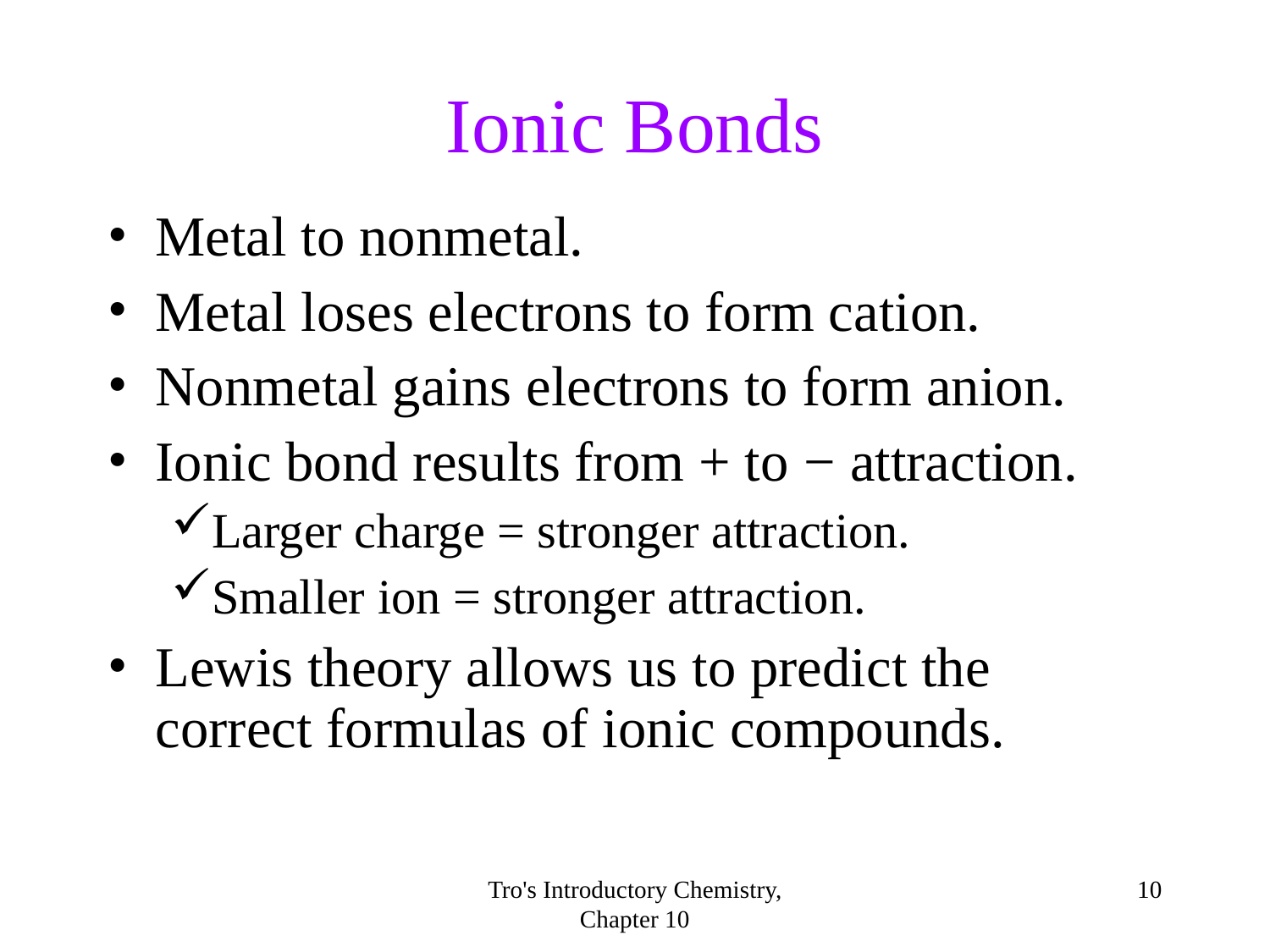

Ionic Bonds
Metal to nonmetal.
Metal loses electrons to form cation.
Nonmetal gains electrons to form anion.
Ionic bond results from + to − attraction.
Larger charge = stronger attraction.
Smaller ion = stronger attraction.
Lewis theory allows us to predict the correct formulas of ionic compounds.
Tro's Introductory Chemistry, Chapter 10
10